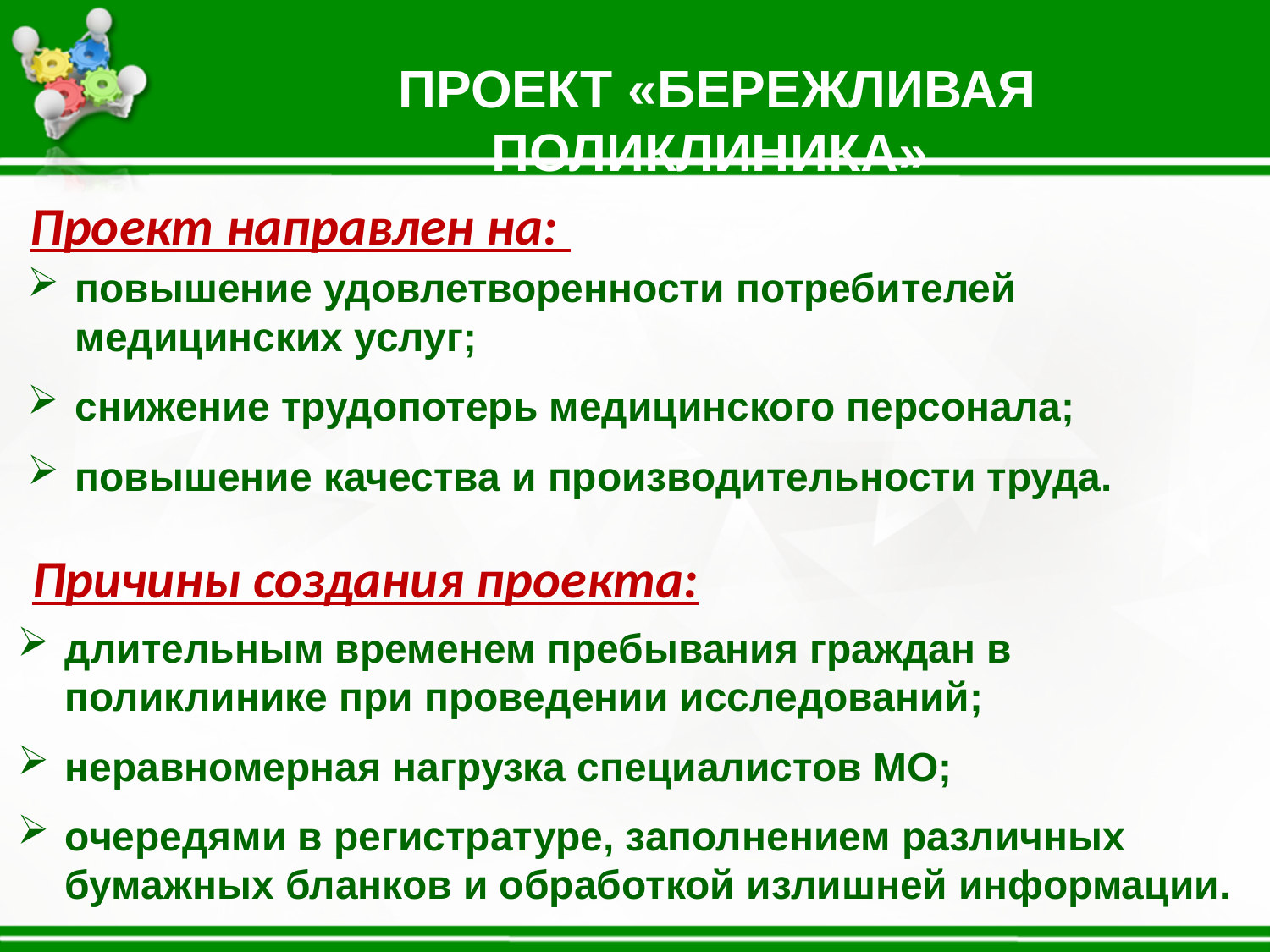

ПРОЕКТ «БЕРЕЖЛИВАЯ ПОЛИКЛИНИКА»
Проект направлен на:
повышение удовлетворенности потребителей медицинских услуг;
снижение трудопотерь медицинского персонала;
повышение качества и производительности труда.
Причины создания проекта:
длительным временем пребывания граждан в поликлинике при проведении исследований;
неравномерная нагрузка специалистов МО;
очередями в регистратуре, заполнением различных бумажных бланков и обработкой излишней информации.